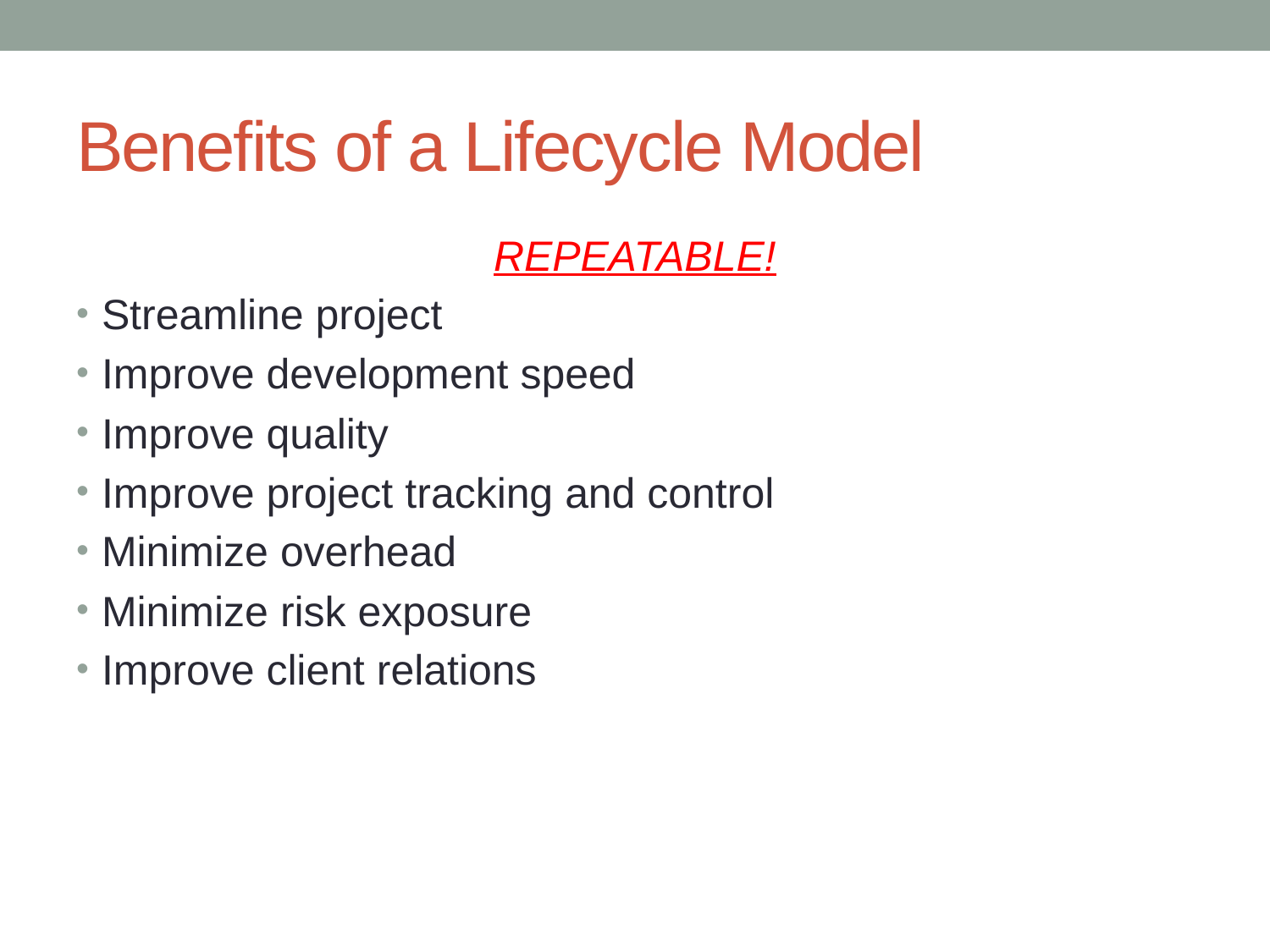

# Benefits of a Lifecycle Model
REPEATABLE!
Streamline project
Improve development speed
Improve quality
Improve project tracking and control
Minimize overhead
Minimize risk exposure
Improve client relations